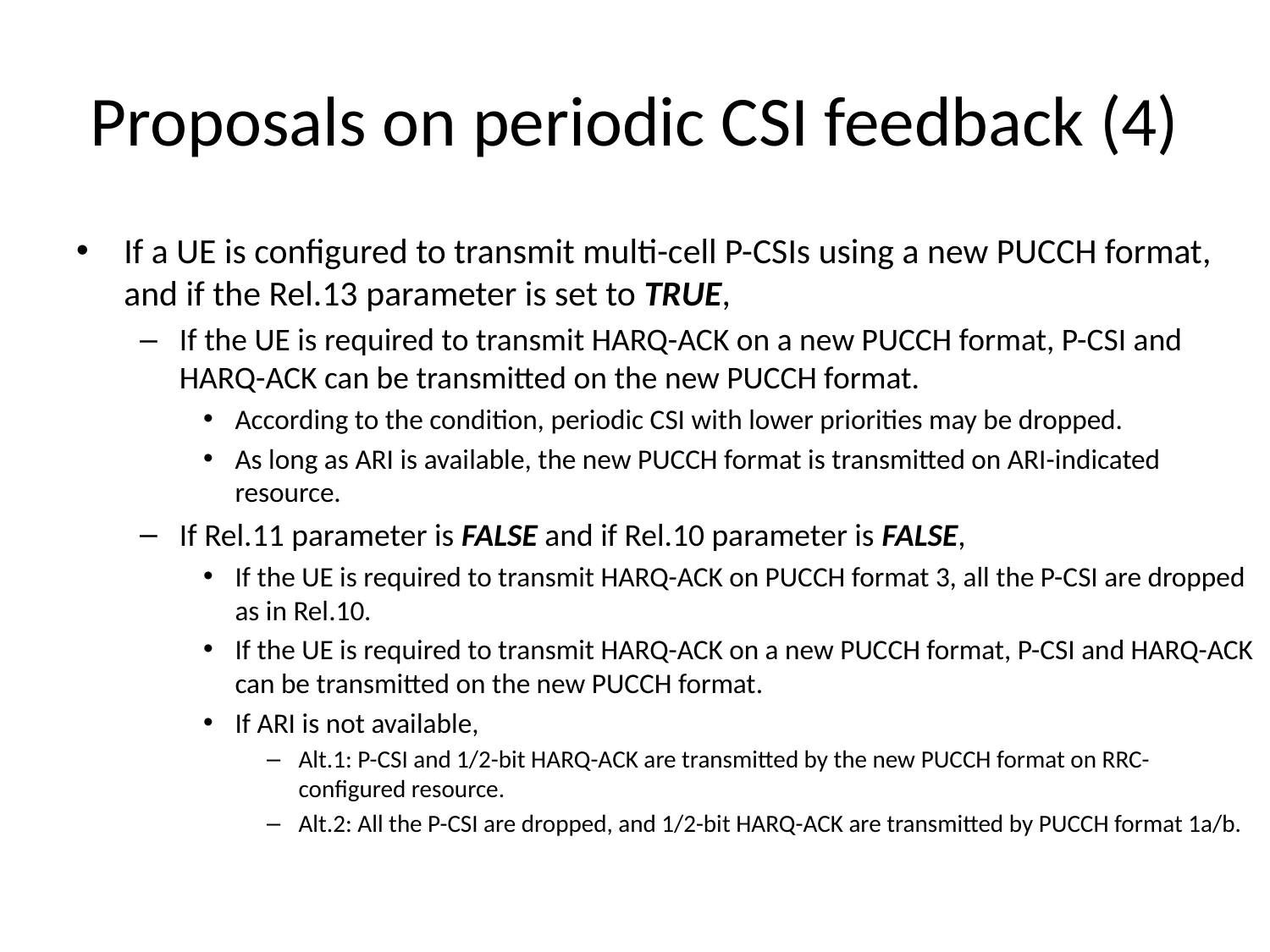

# Proposals on periodic CSI feedback (4)
If a UE is configured to transmit multi-cell P-CSIs using a new PUCCH format, and if the Rel.13 parameter is set to TRUE,
If the UE is required to transmit HARQ-ACK on a new PUCCH format, P-CSI and HARQ-ACK can be transmitted on the new PUCCH format.
According to the condition, periodic CSI with lower priorities may be dropped.
As long as ARI is available, the new PUCCH format is transmitted on ARI-indicated resource.
If Rel.11 parameter is FALSE and if Rel.10 parameter is FALSE,
If the UE is required to transmit HARQ-ACK on PUCCH format 3, all the P-CSI are dropped as in Rel.10.
If the UE is required to transmit HARQ-ACK on a new PUCCH format, P-CSI and HARQ-ACK can be transmitted on the new PUCCH format.
If ARI is not available,
Alt.1: P-CSI and 1/2-bit HARQ-ACK are transmitted by the new PUCCH format on RRC-configured resource.
Alt.2: All the P-CSI are dropped, and 1/2-bit HARQ-ACK are transmitted by PUCCH format 1a/b.